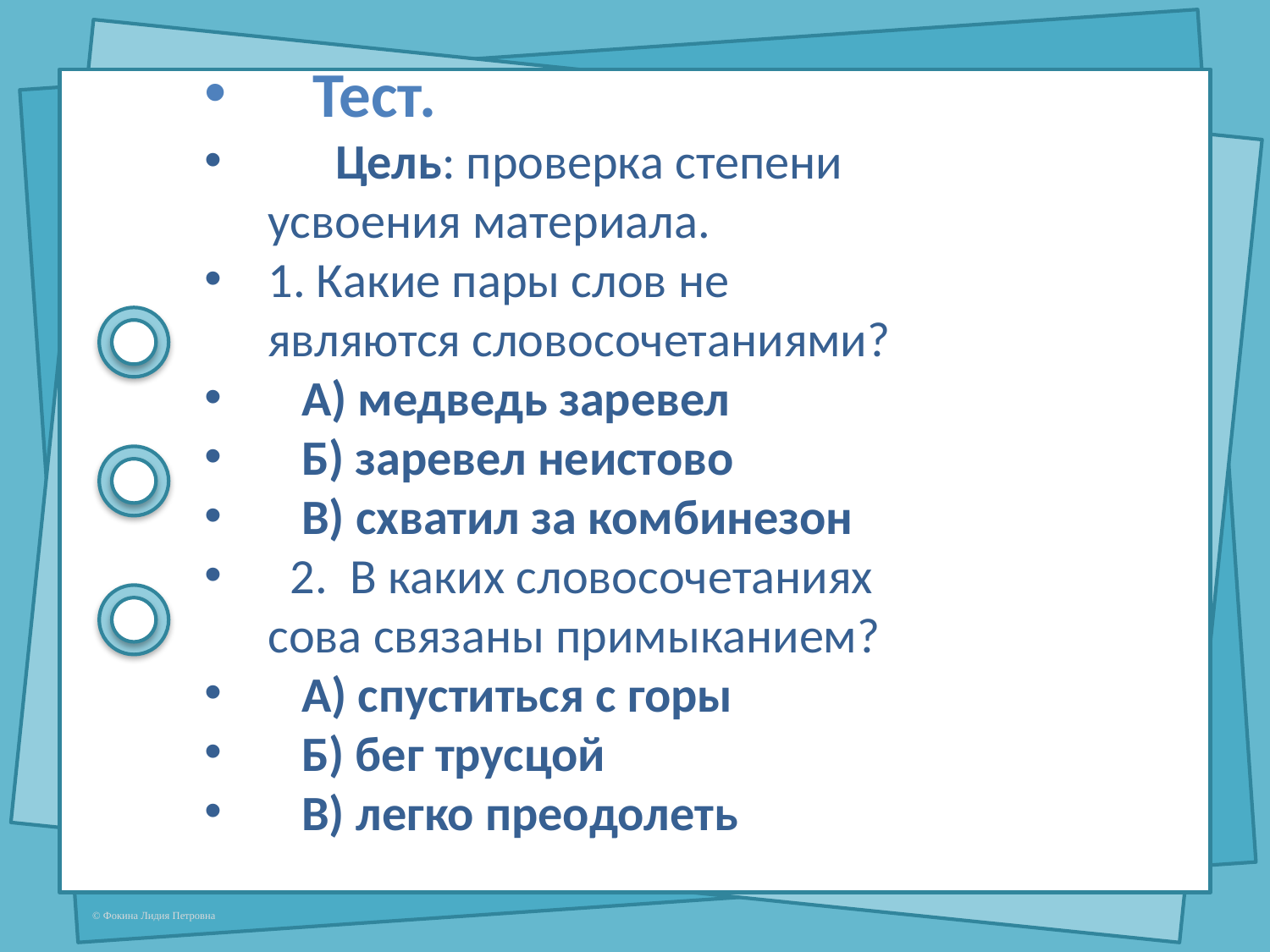

Тест.
      Цель: проверка степени усвоения материала.
1. Какие пары слов не являются словосочетаниями?
   А) медведь заревел
   Б) заревел неистово
   В) схватил за комбинезон
  2.  В каких словосочетаниях сова связаны примыканием?
   А) спуститься с горы
   Б) бег трусцой
   В) легко преодолеть